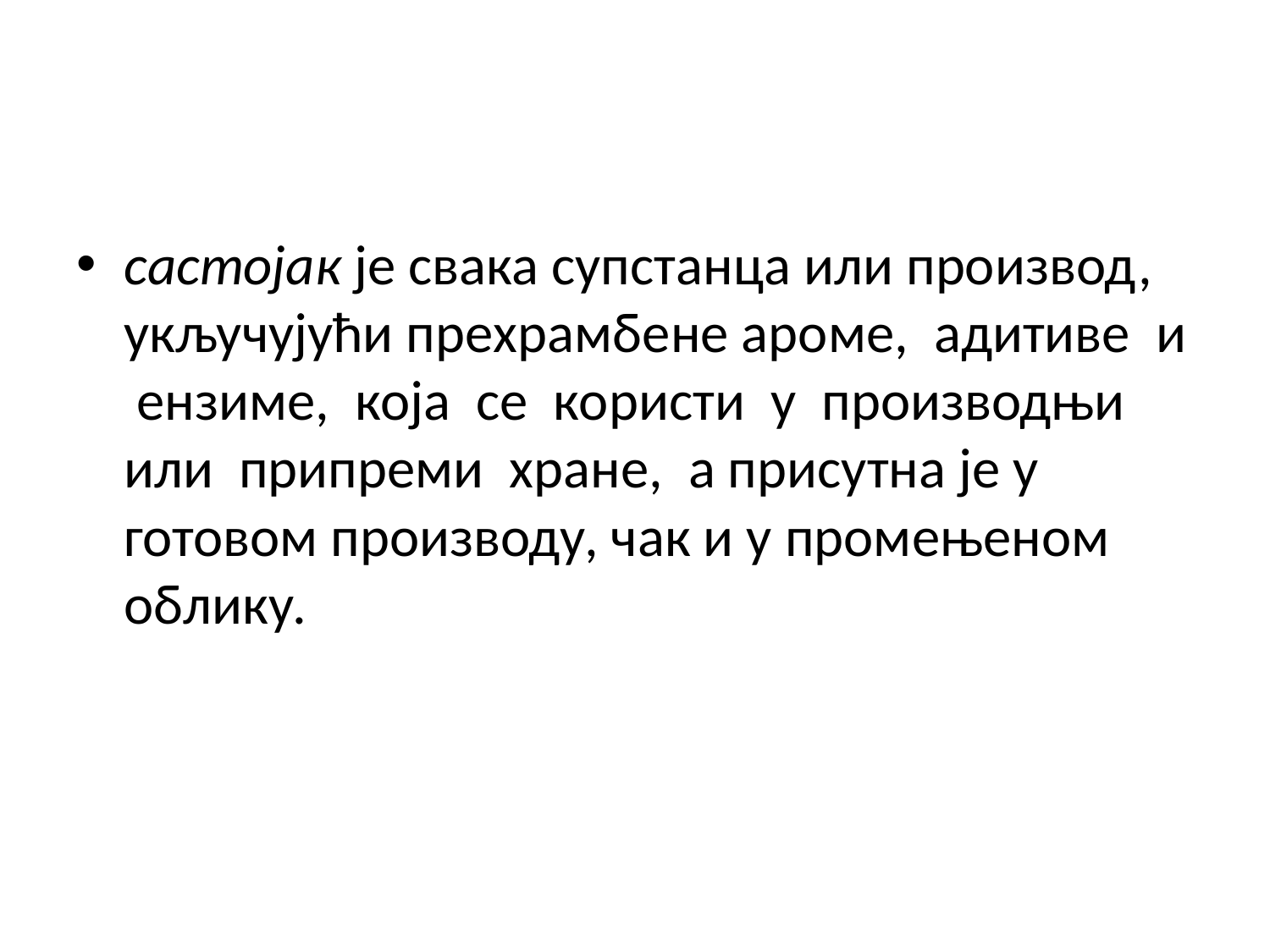

састојак је свака супстанца или производ, укључујући прехрамбене ароме,  адитиве  и  ензиме,  која  се  користи  у  производњи  или  припреми  хране,  а присутна је у готовом производу, чак и у промењеном облику.